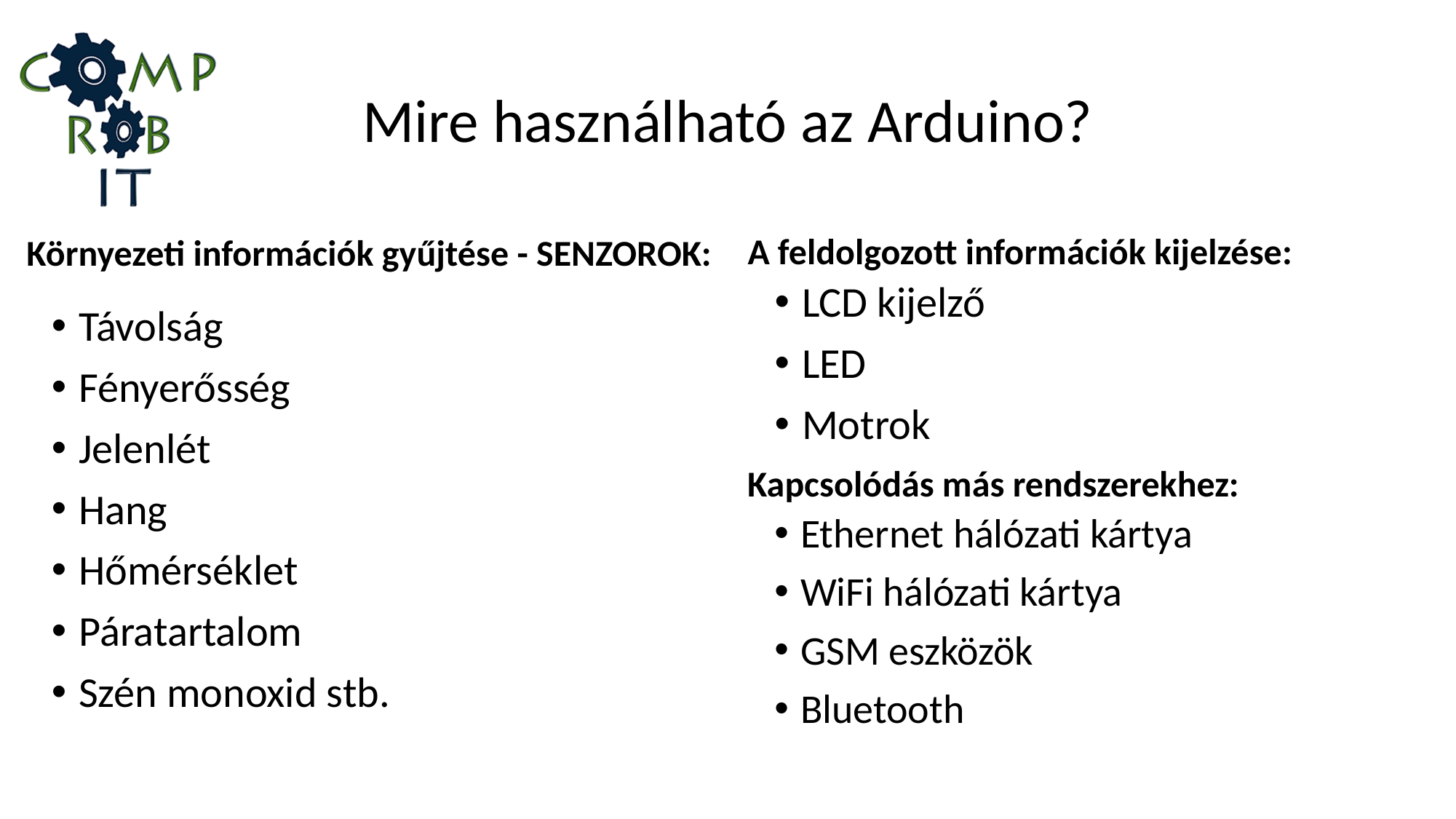

# Mire használható az Arduino?
A feldolgozott információk kijelzése:
Környezeti információk gyűjtése - SENZOROK:
LCD kijelző
LED
Motrok

Távolság
Fényerősség
Jelenlét
Hang
Hőmérséklet
Páratartalom
Szén monoxid stb.
Kapcsolódás más rendszerekhez:
Ethernet hálózati kártya
WiFi hálózati kártya
GSM eszközök
Bluetooth